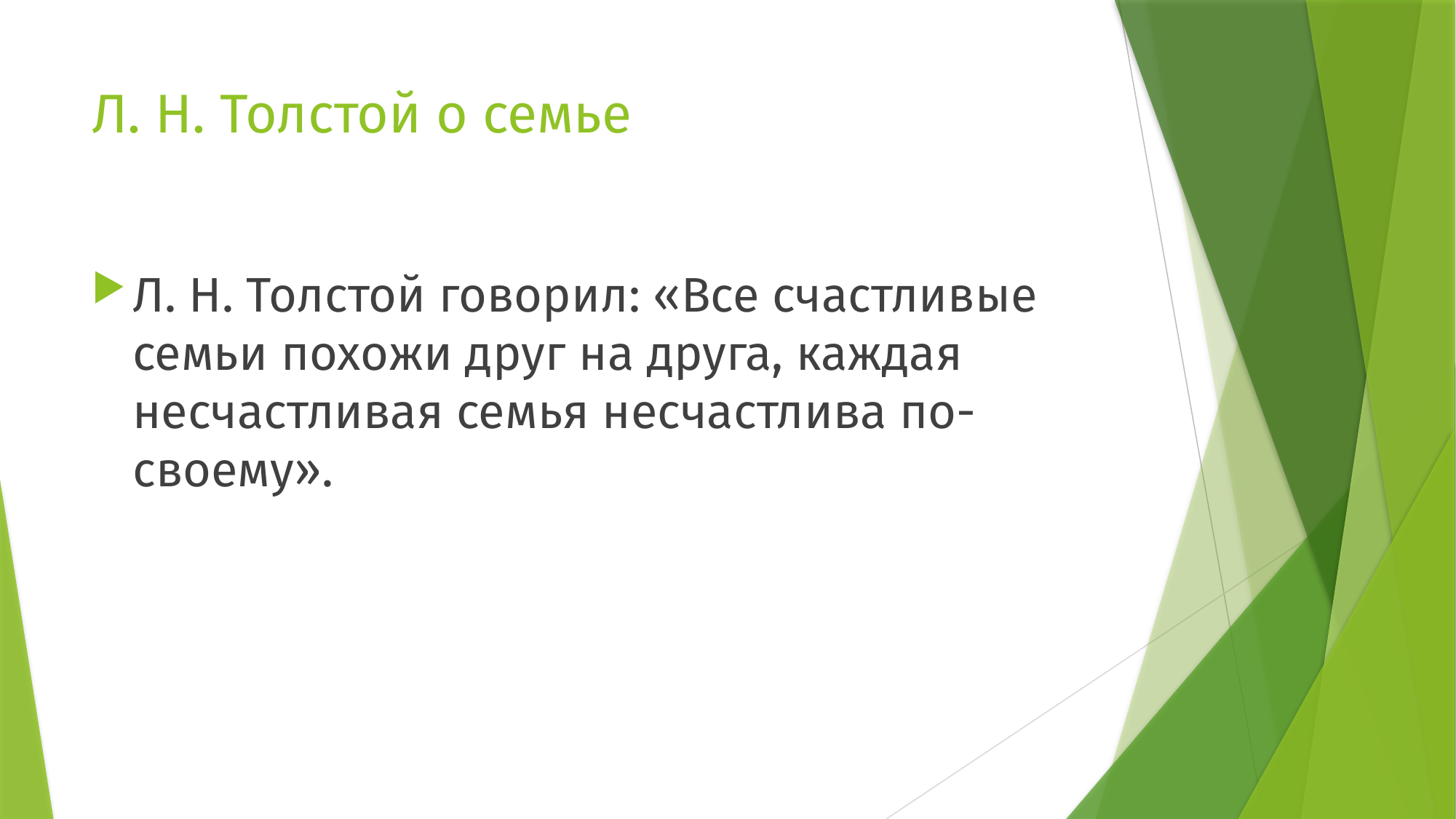

# Л. Н. Толстой о семье
Л. Н. Толстой говорил: «Все счастливые семьи похожи друг на друга, каждая несчастливая семья несчастлива по-своему».